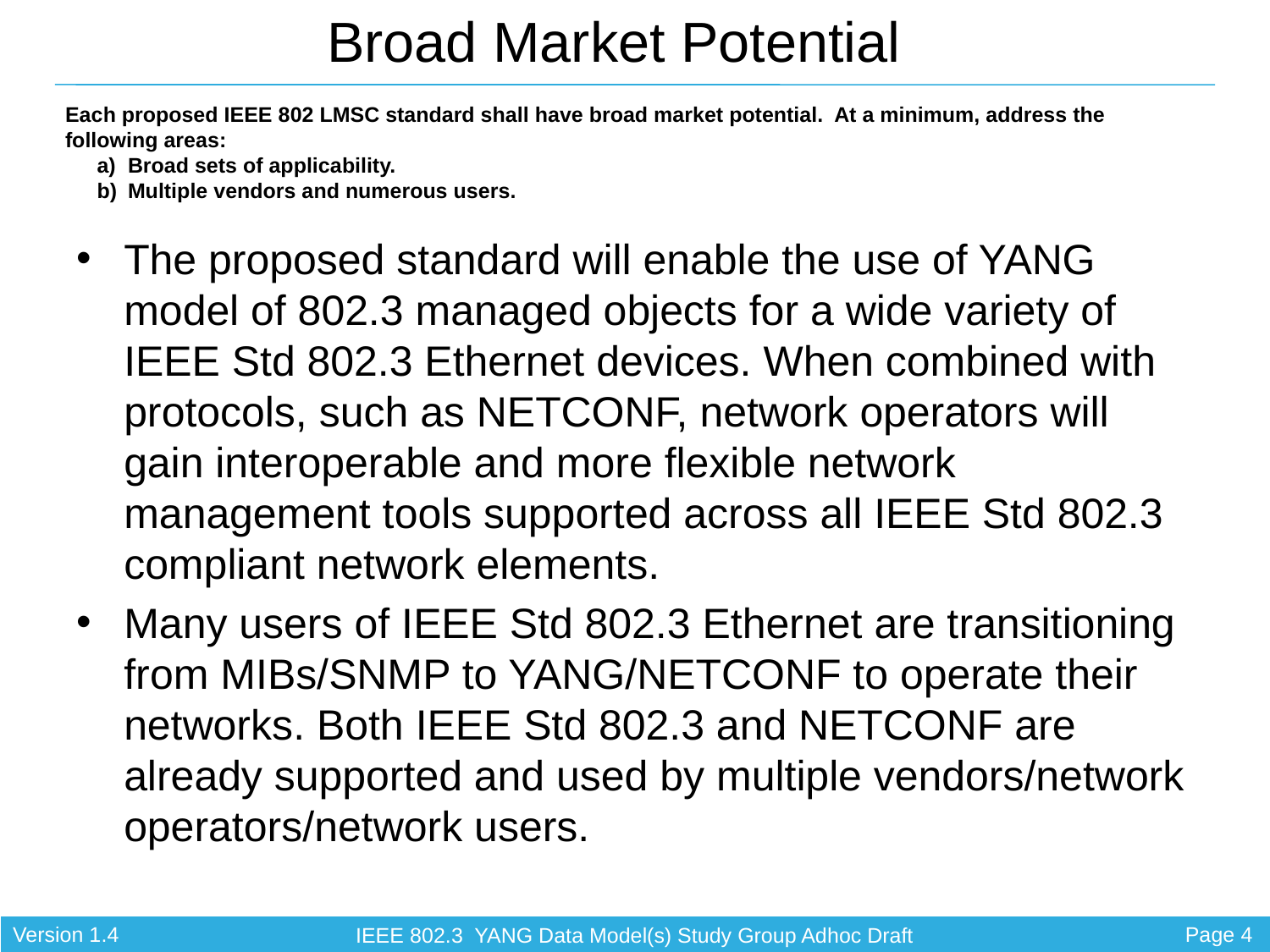

The proposed standard will enable the use of YANG model of 802.3 managed objects for a wide variety of IEEE Std 802.3 Ethernet devices. When combined with protocols, such as NETCONF, network operators will gain interoperable and more flexible network management tools supported across all IEEE Std 802.3 compliant network elements.
Many users of IEEE Std 802.3 Ethernet are transitioning from MIBs/SNMP to YANG/NETCONF to operate their networks. Both IEEE Std 802.3 and NETCONF are already supported and used by multiple vendors/network operators/network users.